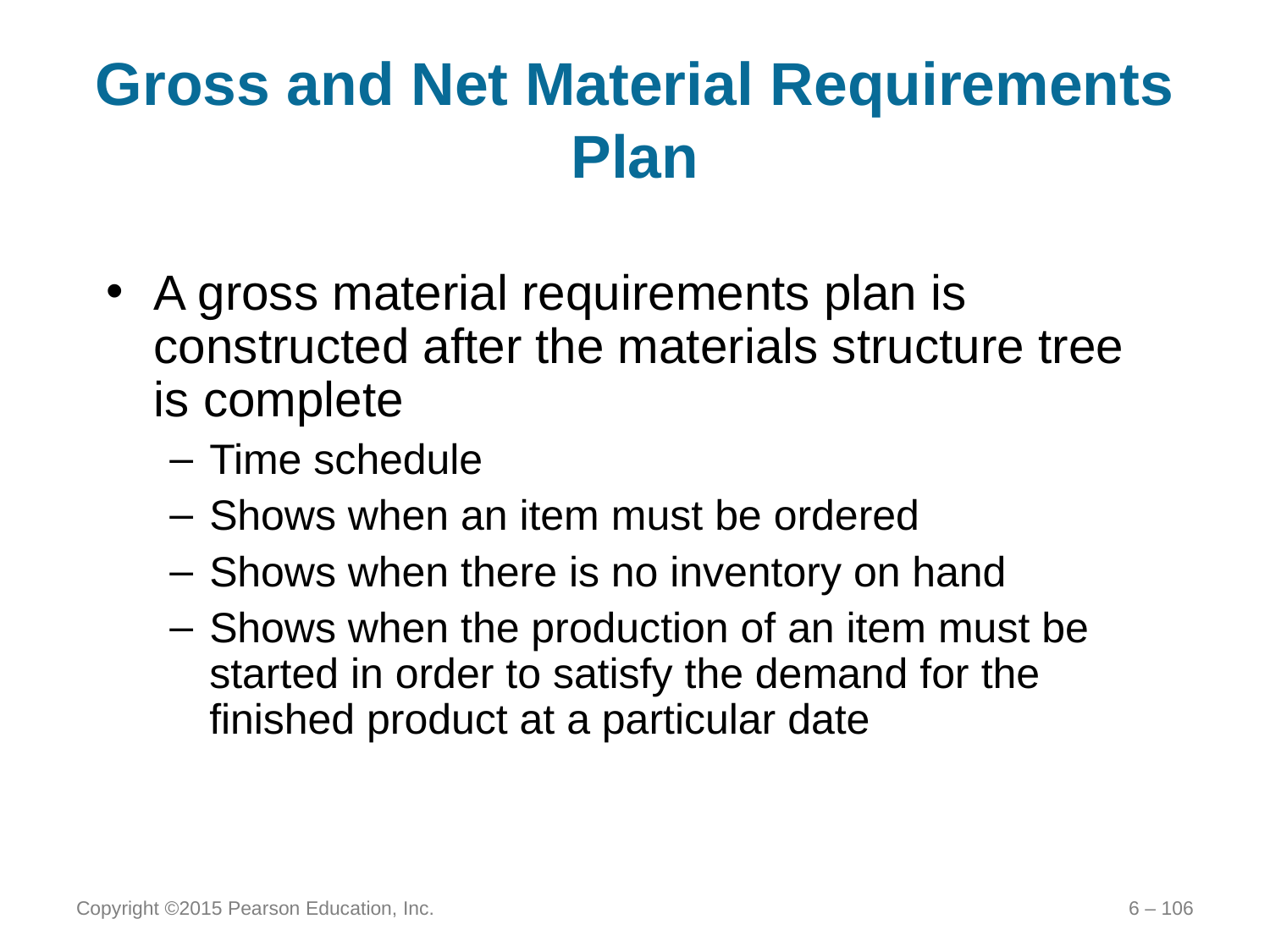

# Gross and Net Material Requirements Plan
A gross material requirements plan is constructed after the materials structure tree is complete
Time schedule
Shows when an item must be ordered
Shows when there is no inventory on hand
Shows when the production of an item must be started in order to satisfy the demand for the finished product at a particular date
Copyright ©2015 Pearson Education, Inc.
6 – 106